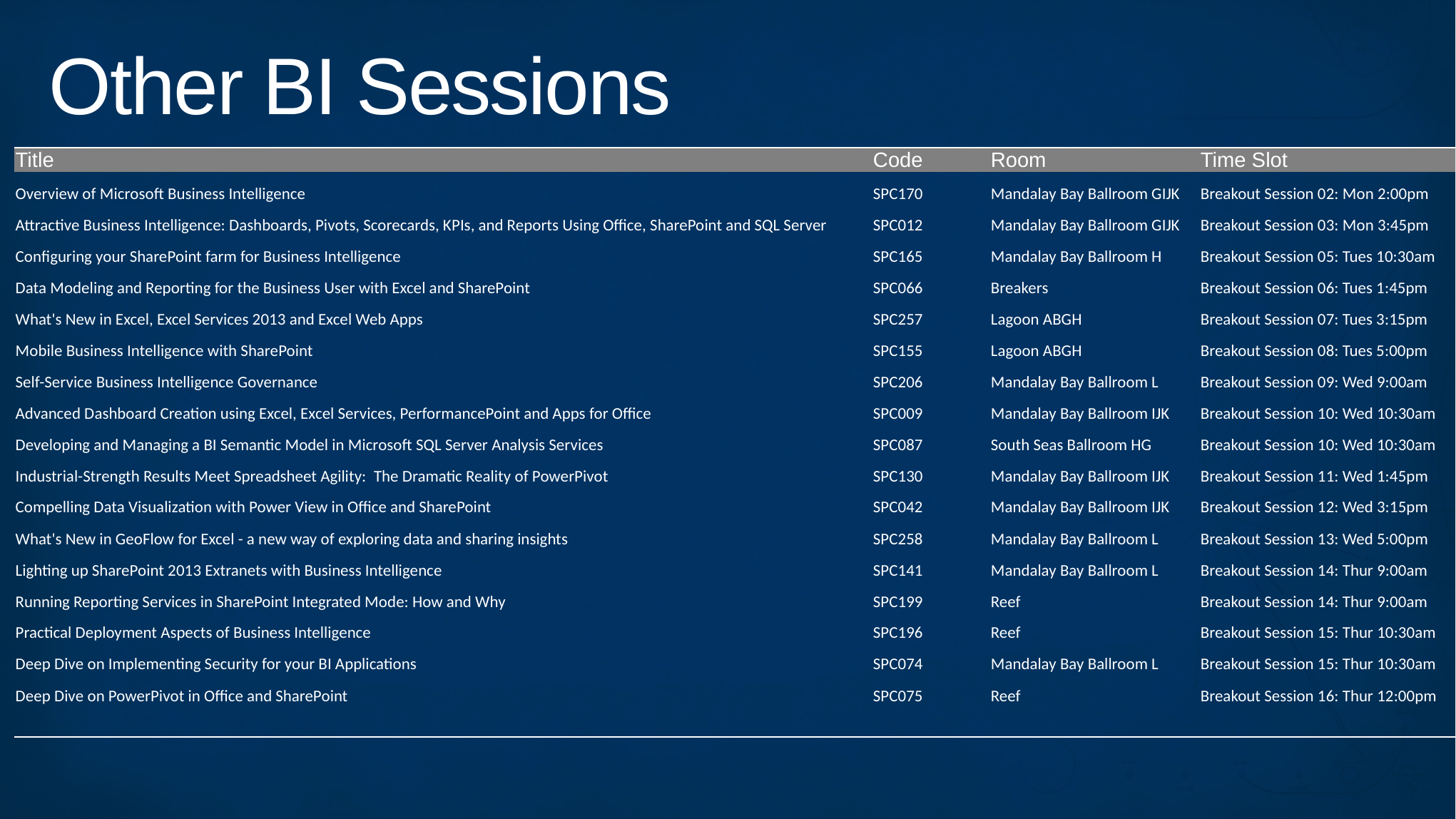

# Other BI Sessions
| Title | Code | Room | Time Slot |
| --- | --- | --- | --- |
| Overview of Microsoft Business Intelligence | SPC170 | Mandalay Bay Ballroom GIJK | Breakout Session 02: Mon 2:00pm |
| Attractive Business Intelligence: Dashboards, Pivots, Scorecards, KPIs, and Reports Using Office, SharePoint and SQL Server | SPC012 | Mandalay Bay Ballroom GIJK | Breakout Session 03: Mon 3:45pm |
| Configuring your SharePoint farm for Business Intelligence | SPC165 | Mandalay Bay Ballroom H | Breakout Session 05: Tues 10:30am |
| Data Modeling and Reporting for the Business User with Excel and SharePoint | SPC066 | Breakers | Breakout Session 06: Tues 1:45pm |
| What's New in Excel, Excel Services 2013 and Excel Web Apps | SPC257 | Lagoon ABGH | Breakout Session 07: Tues 3:15pm |
| Mobile Business Intelligence with SharePoint | SPC155 | Lagoon ABGH | Breakout Session 08: Tues 5:00pm |
| Self-Service Business Intelligence Governance | SPC206 | Mandalay Bay Ballroom L | Breakout Session 09: Wed 9:00am |
| Advanced Dashboard Creation using Excel, Excel Services, PerformancePoint and Apps for Office | SPC009 | Mandalay Bay Ballroom IJK | Breakout Session 10: Wed 10:30am |
| Developing and Managing a BI Semantic Model in Microsoft SQL Server Analysis Services | SPC087 | South Seas Ballroom HG | Breakout Session 10: Wed 10:30am |
| Industrial-Strength Results Meet Spreadsheet Agility: The Dramatic Reality of PowerPivot | SPC130 | Mandalay Bay Ballroom IJK | Breakout Session 11: Wed 1:45pm |
| Compelling Data Visualization with Power View in Office and SharePoint | SPC042 | Mandalay Bay Ballroom IJK | Breakout Session 12: Wed 3:15pm |
| What's New in GeoFlow for Excel - a new way of exploring data and sharing insights | SPC258 | Mandalay Bay Ballroom L | Breakout Session 13: Wed 5:00pm |
| Lighting up SharePoint 2013 Extranets with Business Intelligence | SPC141 | Mandalay Bay Ballroom L | Breakout Session 14: Thur 9:00am |
| Running Reporting Services in SharePoint Integrated Mode: How and Why | SPC199 | Reef | Breakout Session 14: Thur 9:00am |
| Practical Deployment Aspects of Business Intelligence | SPC196 | Reef | Breakout Session 15: Thur 10:30am |
| Deep Dive on Implementing Security for your BI Applications | SPC074 | Mandalay Bay Ballroom L | Breakout Session 15: Thur 10:30am |
| Deep Dive on PowerPivot in Office and SharePoint | SPC075 | Reef | Breakout Session 16: Thur 12:00pm |
|  |  |  |  |